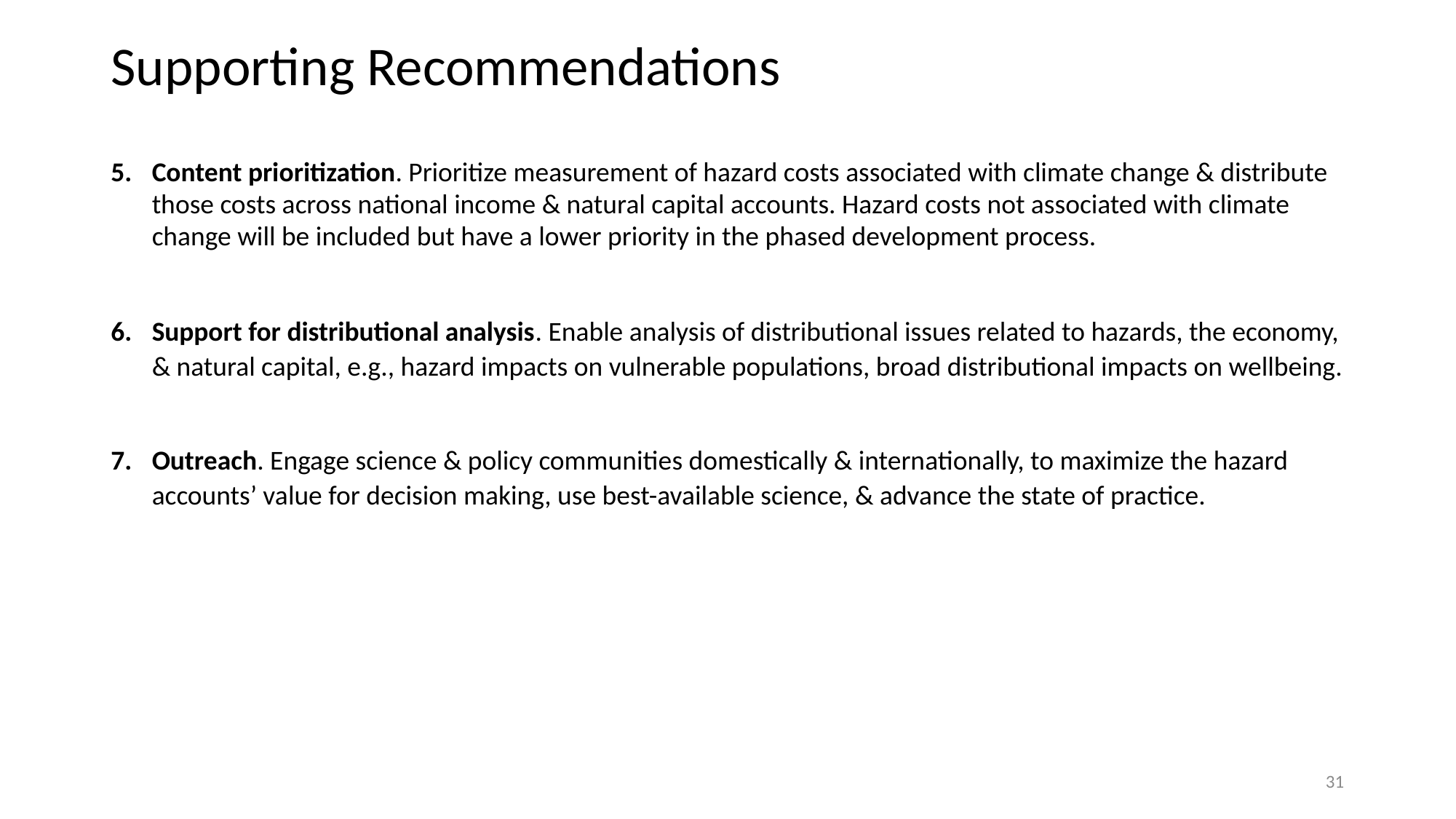

# Supporting Recommendations
Content prioritization. Prioritize measurement of hazard costs associated with climate change & distribute those costs across national income & natural capital accounts. Hazard costs not associated with climate change will be included but have a lower priority in the phased development process.

Support for distributional analysis. Enable analysis of distributional issues related to hazards, the economy, & natural capital, e.g., hazard impacts on vulnerable populations, broad distributional impacts on wellbeing.

Outreach. Engage science & policy communities domestically & internationally, to maximize the hazard accounts’ value for decision making, use best-available science, & advance the state of practice.

31